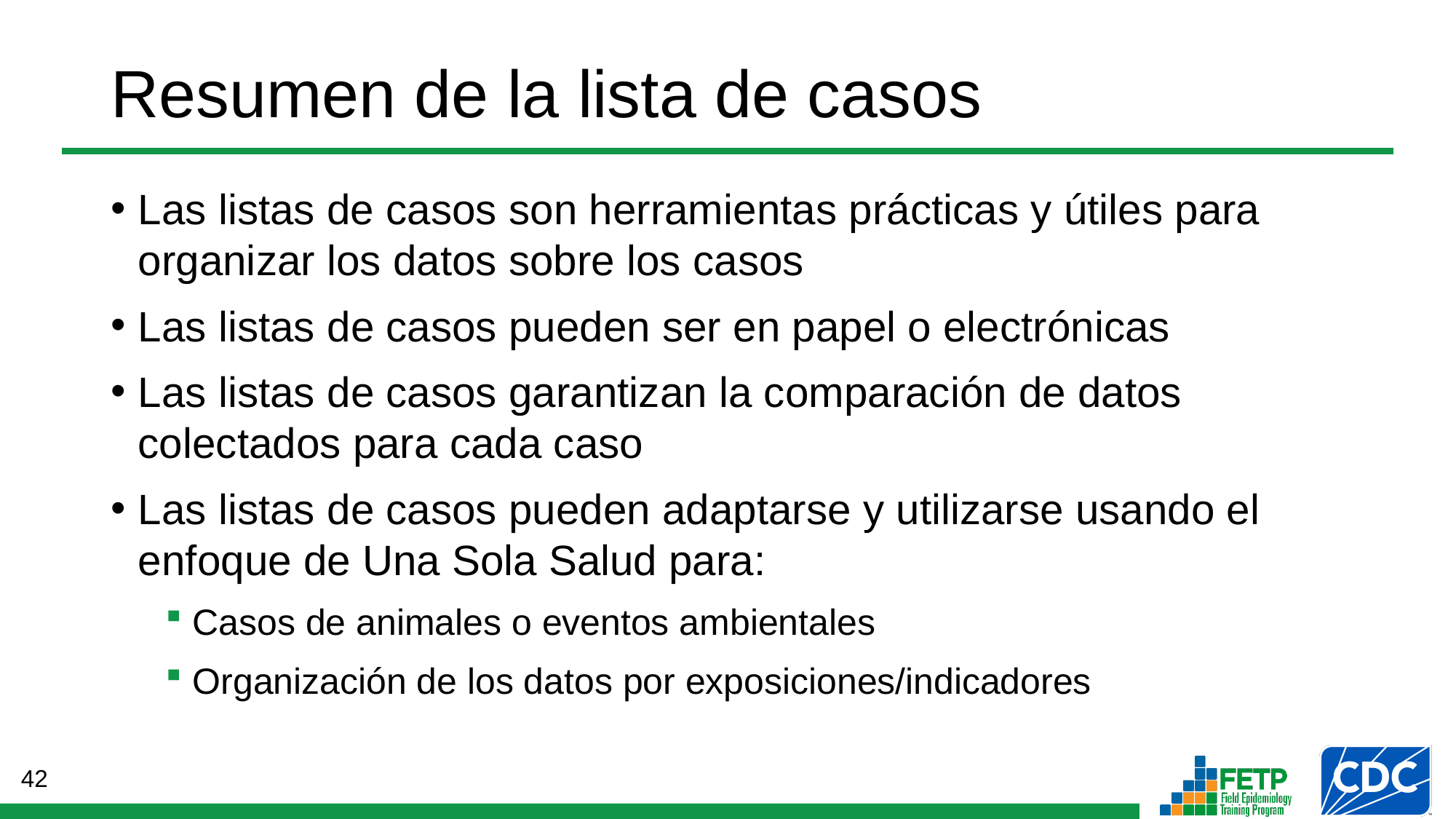

# Resumen de la lista de casos
Las listas de casos son herramientas prácticas y útiles para organizar los datos sobre los casos
Las listas de casos pueden ser en papel o electrónicas
Las listas de casos garantizan la comparación de datos colectados para cada caso
Las listas de casos pueden adaptarse y utilizarse usando el enfoque de Una Sola Salud para:
Casos de animales o eventos ambientales
Organización de los datos por exposiciones/indicadores